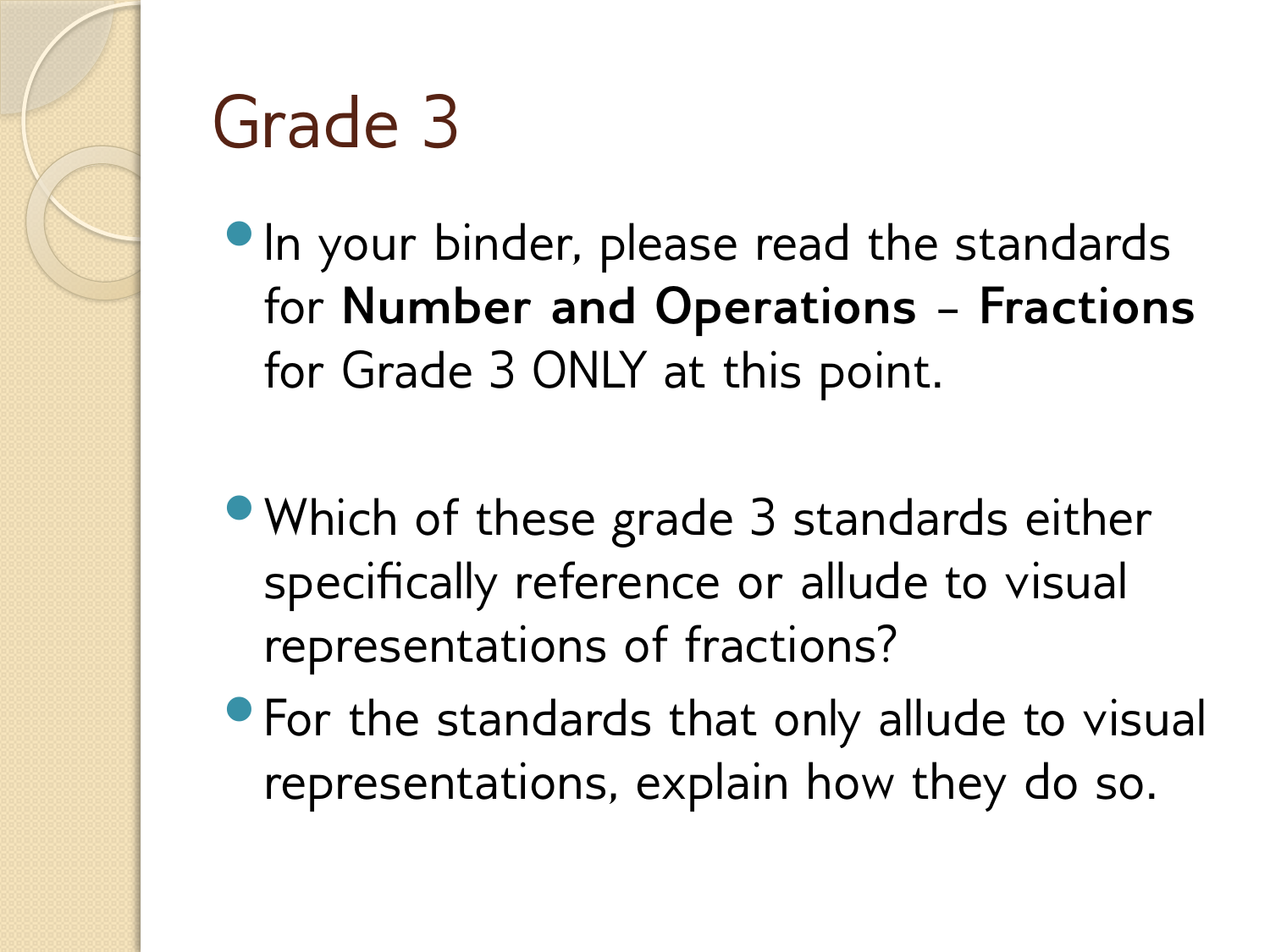

# Grade 3
In your binder, please read the standards for Number and Operations – Fractions for Grade 3 ONLY at this point.

Which of these grade 3 standards either specifically reference or allude to visual representations of fractions?
For the standards that only allude to visual representations, explain how they do so.